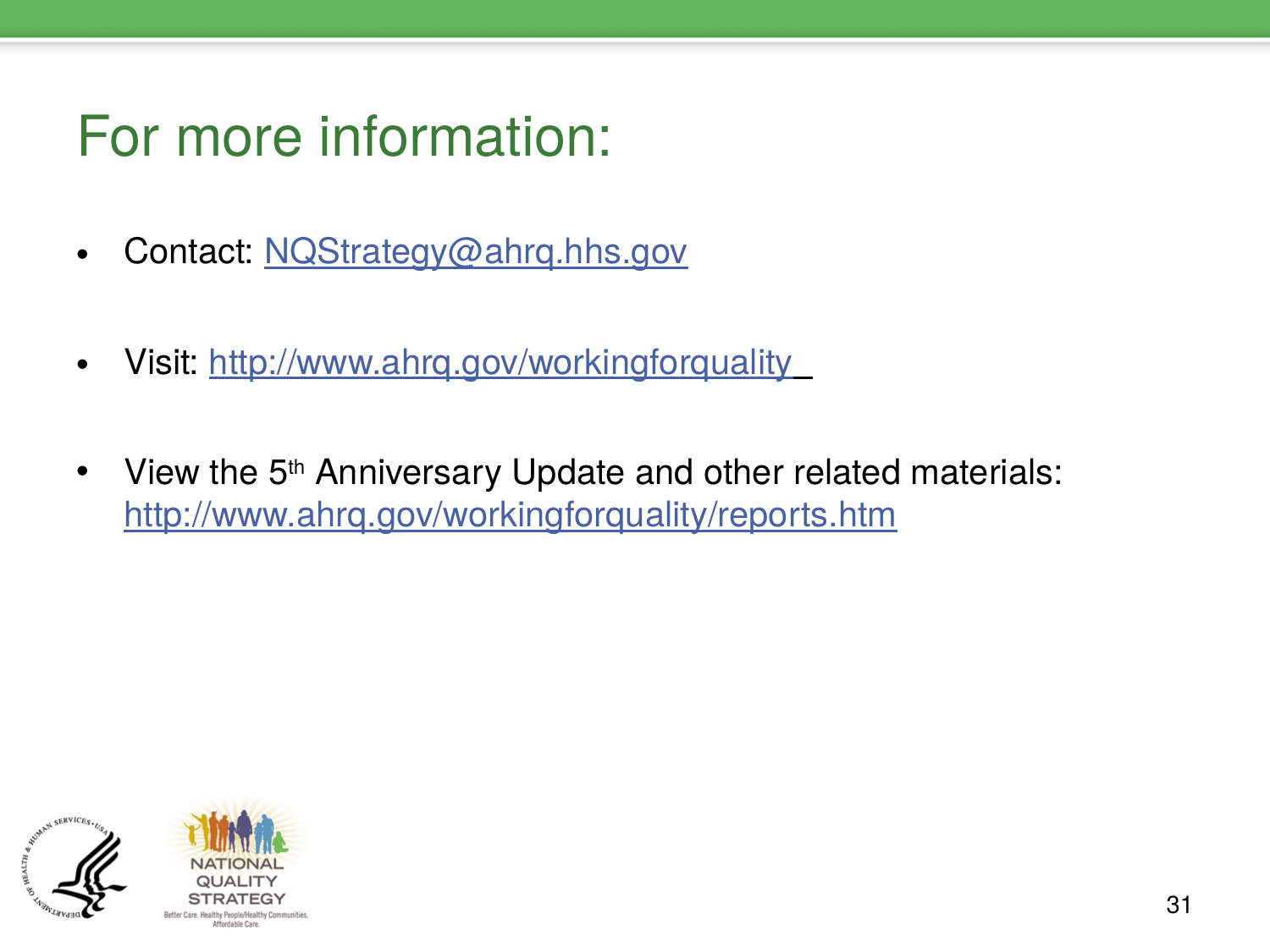

# For more information:
Contact: NQStrategy@ahrq.hhs.gov
Visit: http://www.ahrq.gov/workingforquality
View the 5th Anniversary Update and other related materials: http://www.ahrq.gov/workingforquality/reports.htm
31